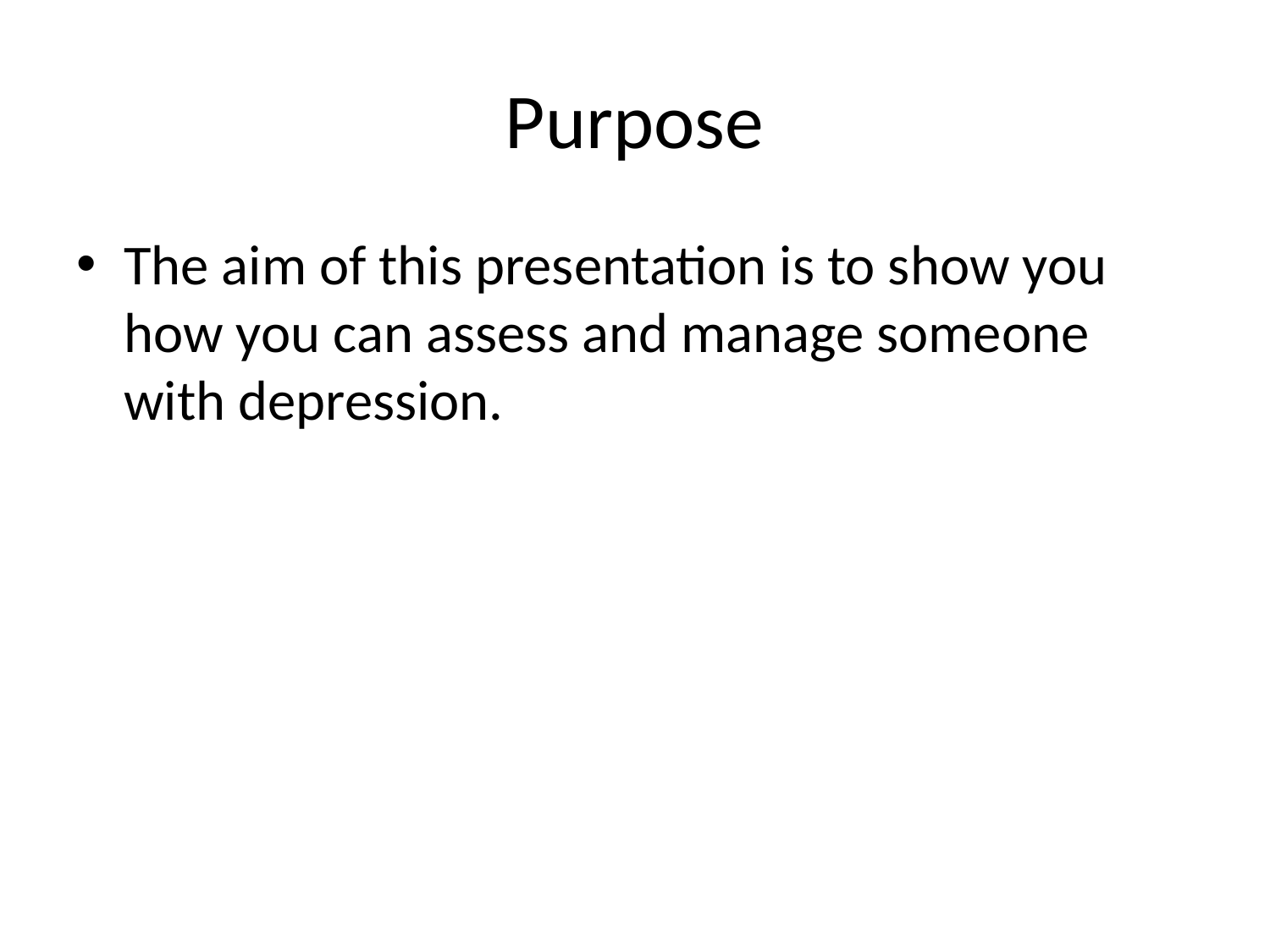

# Purpose
The aim of this presentation is to show you how you can assess and manage someone with depression.